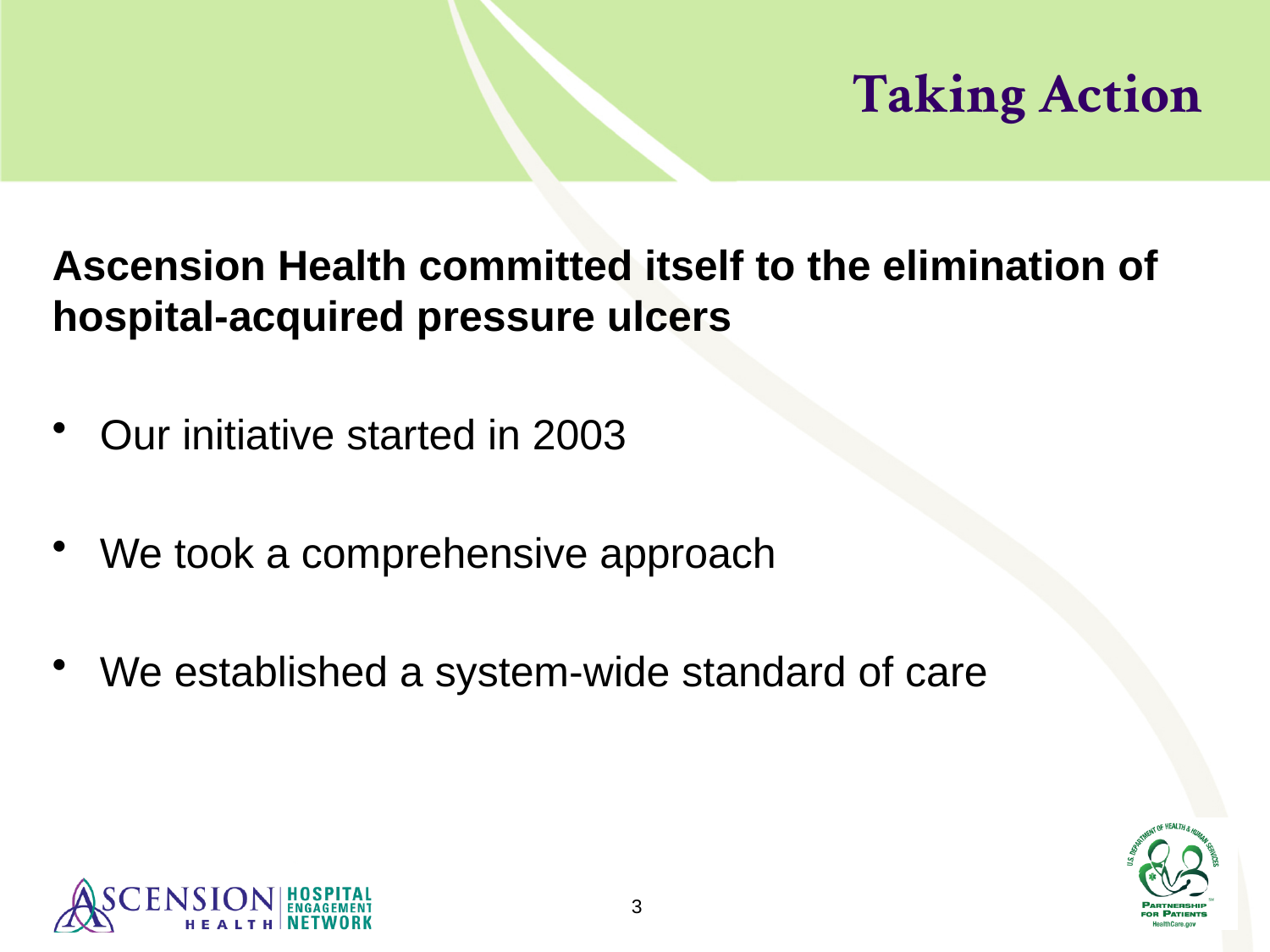

# Taking Action
Ascension Health committed itself to the elimination of hospital-acquired pressure ulcers

Our initiative started in 2003

We took a comprehensive approach

We established a system-wide standard of care

3